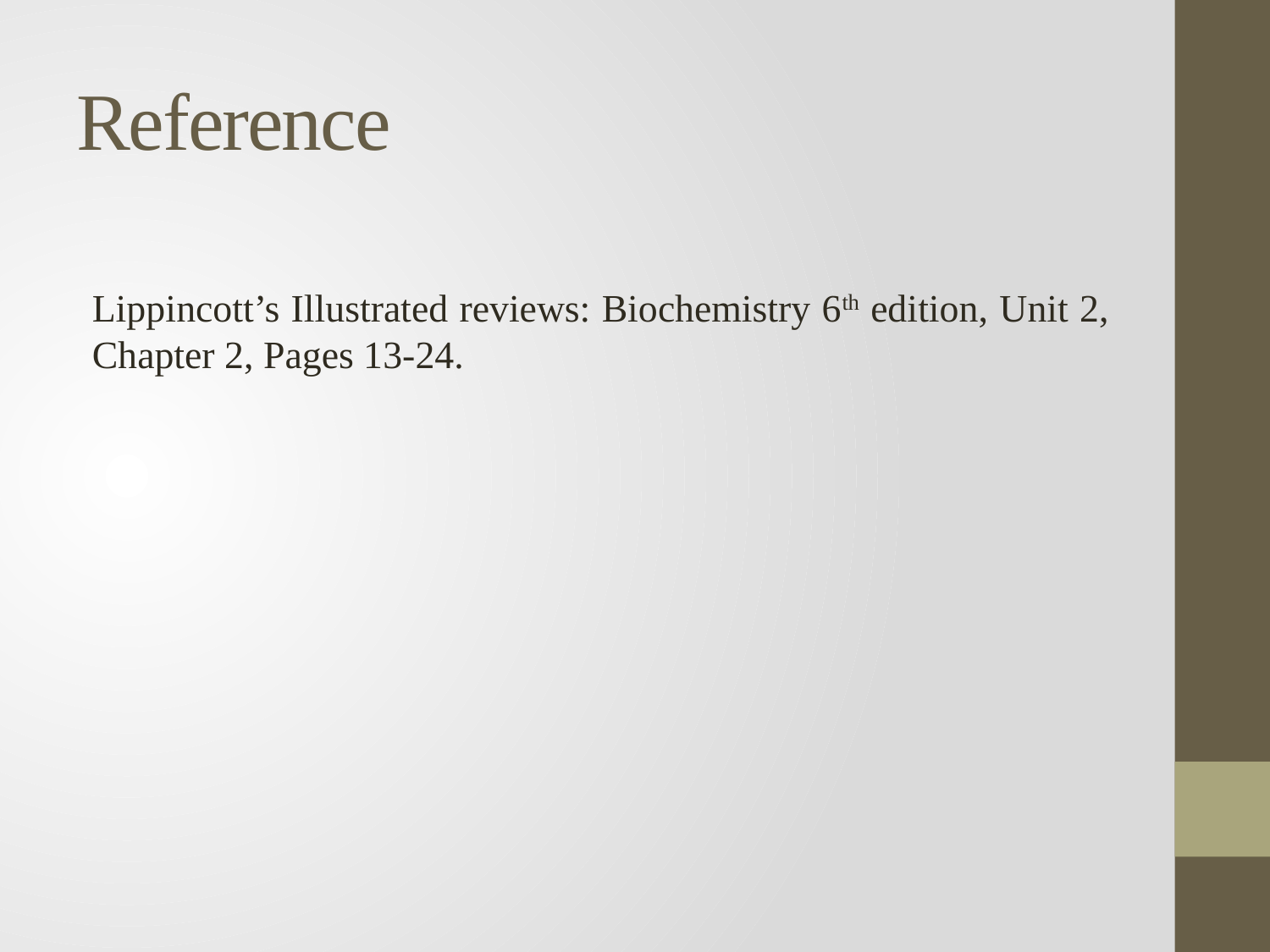

# Reference

Lippincott’s Illustrated reviews: Biochemistry 6th edition, Unit 2, Chapter 2, Pages 13-24.